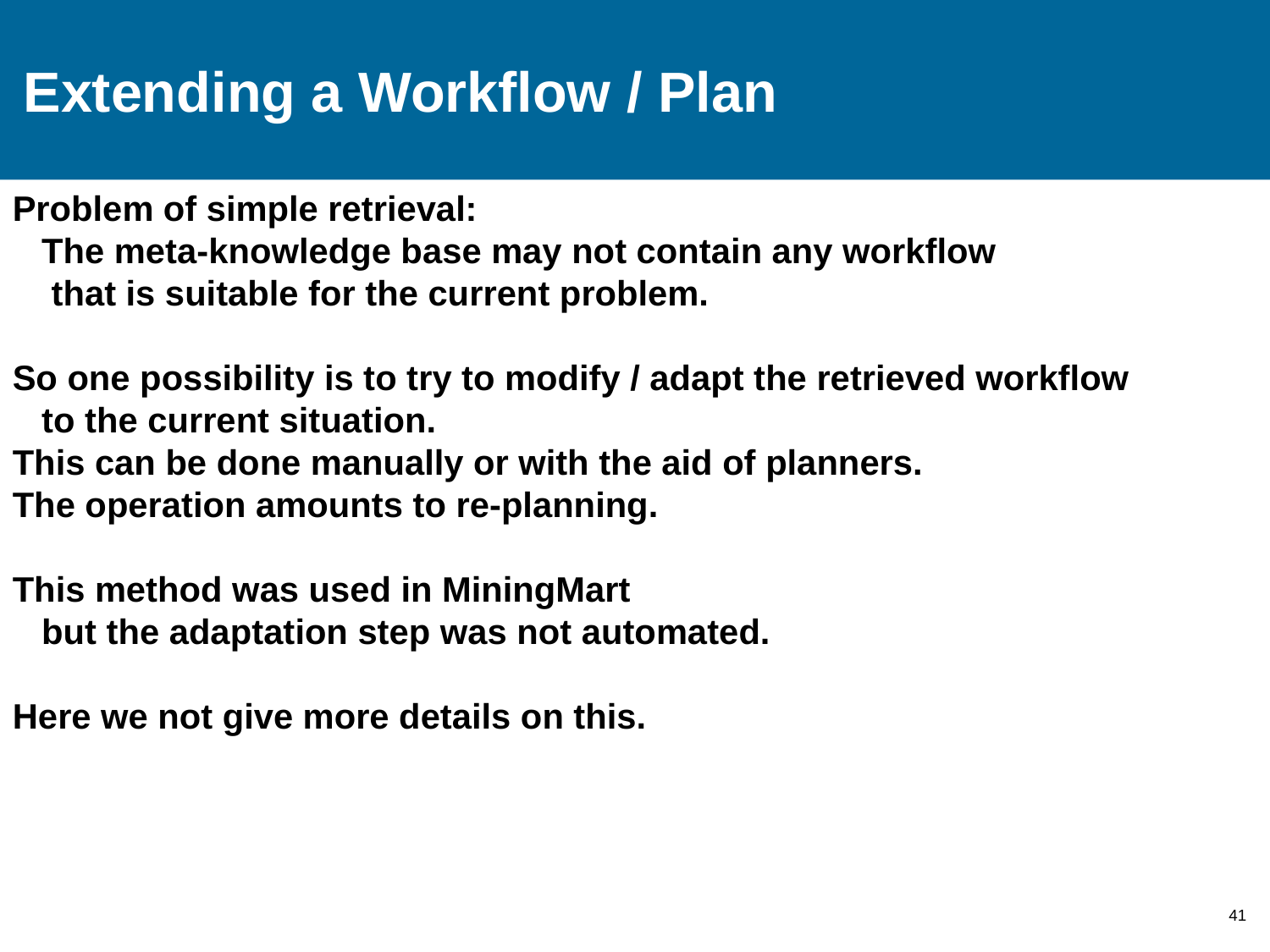

# Extending a Workflow / Plan
Problem of simple retrieval:
   The meta-knowledge base may not contain any workflow
    that is suitable for the current problem.

So one possibility is to try to modify / adapt the retrieved workflow
   to the current situation.
This can be done manually or with the aid of planners.
The operation amounts to re-planning.

This method was used in MiningMart
   but the adaptation step was not automated.

Here we not give more details on this.

41